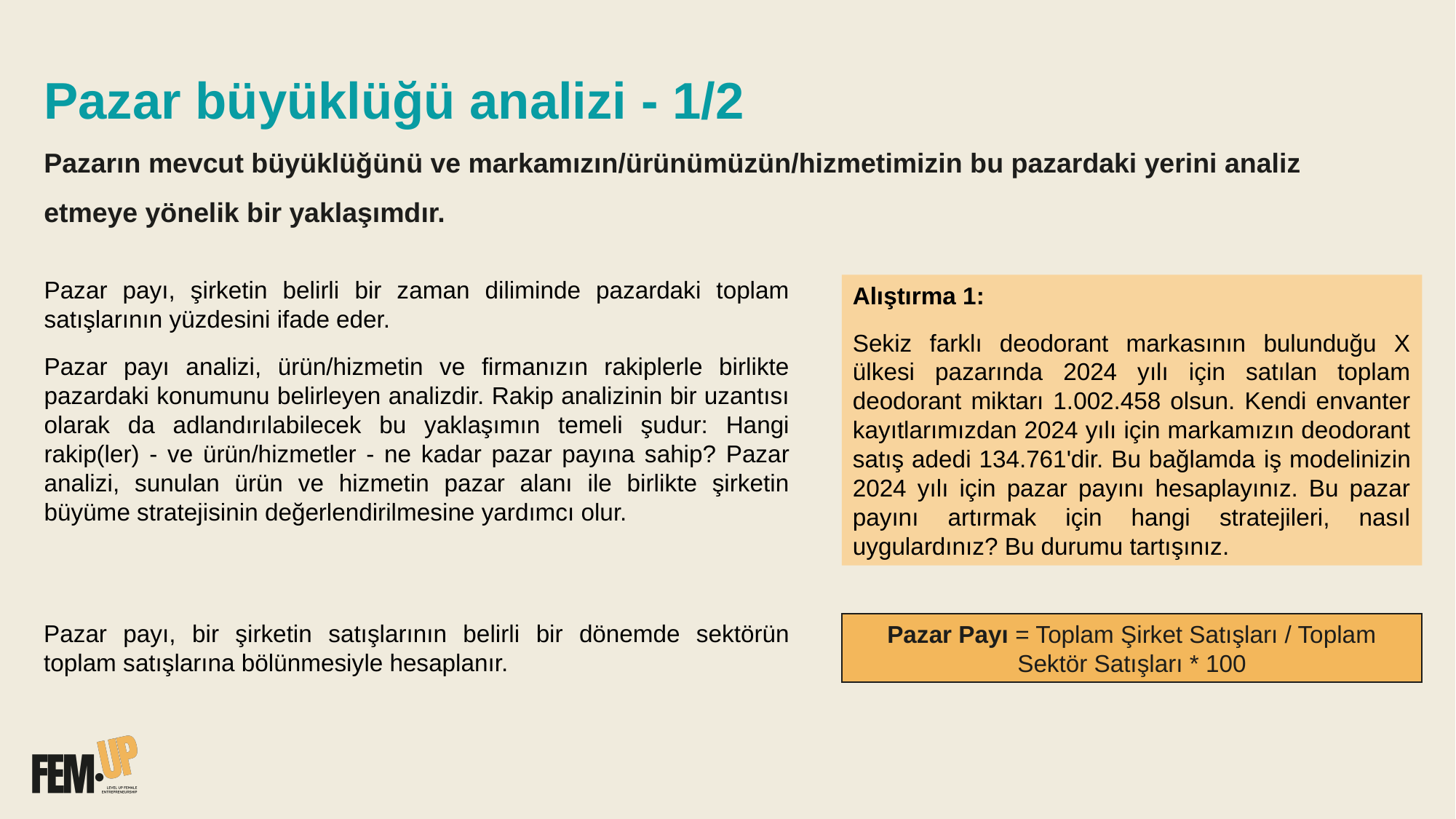

Pazar büyüklüğü analizi - 1/2
Pazarın mevcut büyüklüğünü ve markamızın/ürünümüzün/hizmetimizin bu pazardaki yerini analiz etmeye yönelik bir yaklaşımdır.
Pazar payı, şirketin belirli bir zaman diliminde pazardaki toplam satışlarının yüzdesini ifade eder.
Pazar payı analizi, ürün/hizmetin ve firmanızın rakiplerle birlikte pazardaki konumunu belirleyen analizdir. Rakip analizinin bir uzantısı olarak da adlandırılabilecek bu yaklaşımın temeli şudur: Hangi rakip(ler) - ve ürün/hizmetler - ne kadar pazar payına sahip? Pazar analizi, sunulan ürün ve hizmetin pazar alanı ile birlikte şirketin büyüme stratejisinin değerlendirilmesine yardımcı olur.

Alıştırma 1:
Sekiz farklı deodorant markasının bulunduğu X ülkesi pazarında 2024 yılı için satılan toplam deodorant miktarı 1.002.458 olsun. Kendi envanter kayıtlarımızdan 2024 yılı için markamızın deodorant satış adedi 134.761'dir. Bu bağlamda iş modelinizin 2024 yılı için pazar payını hesaplayınız. Bu pazar payını artırmak için hangi stratejileri, nasıl uygulardınız? Bu durumu tartışınız.

Pazar payı, bir şirketin satışlarının belirli bir dönemde sektörün toplam satışlarına bölünmesiyle hesaplanır.
Pazar Payı = Toplam Şirket Satışları / Toplam Sektör Satışları * 100